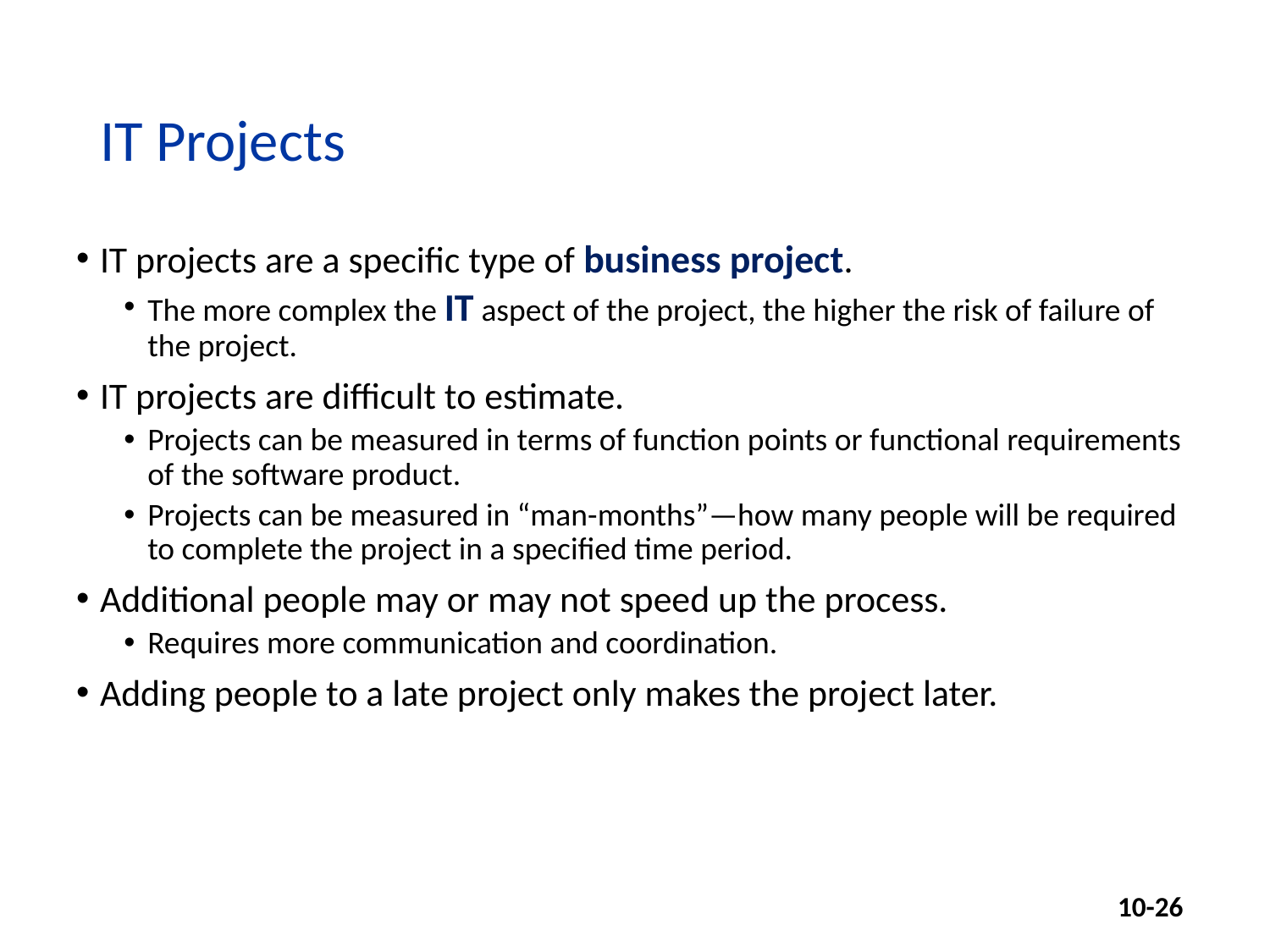

# IT Projects
IT projects are a specific type of business project.
The more complex the IT aspect of the project, the higher the risk of failure of the project.
IT projects are difficult to estimate.
Projects can be measured in terms of function points or functional requirements of the software product.
Projects can be measured in “man-months”—how many people will be required to complete the project in a specified time period.
Additional people may or may not speed up the process.
Requires more communication and coordination.
Adding people to a late project only makes the project later.